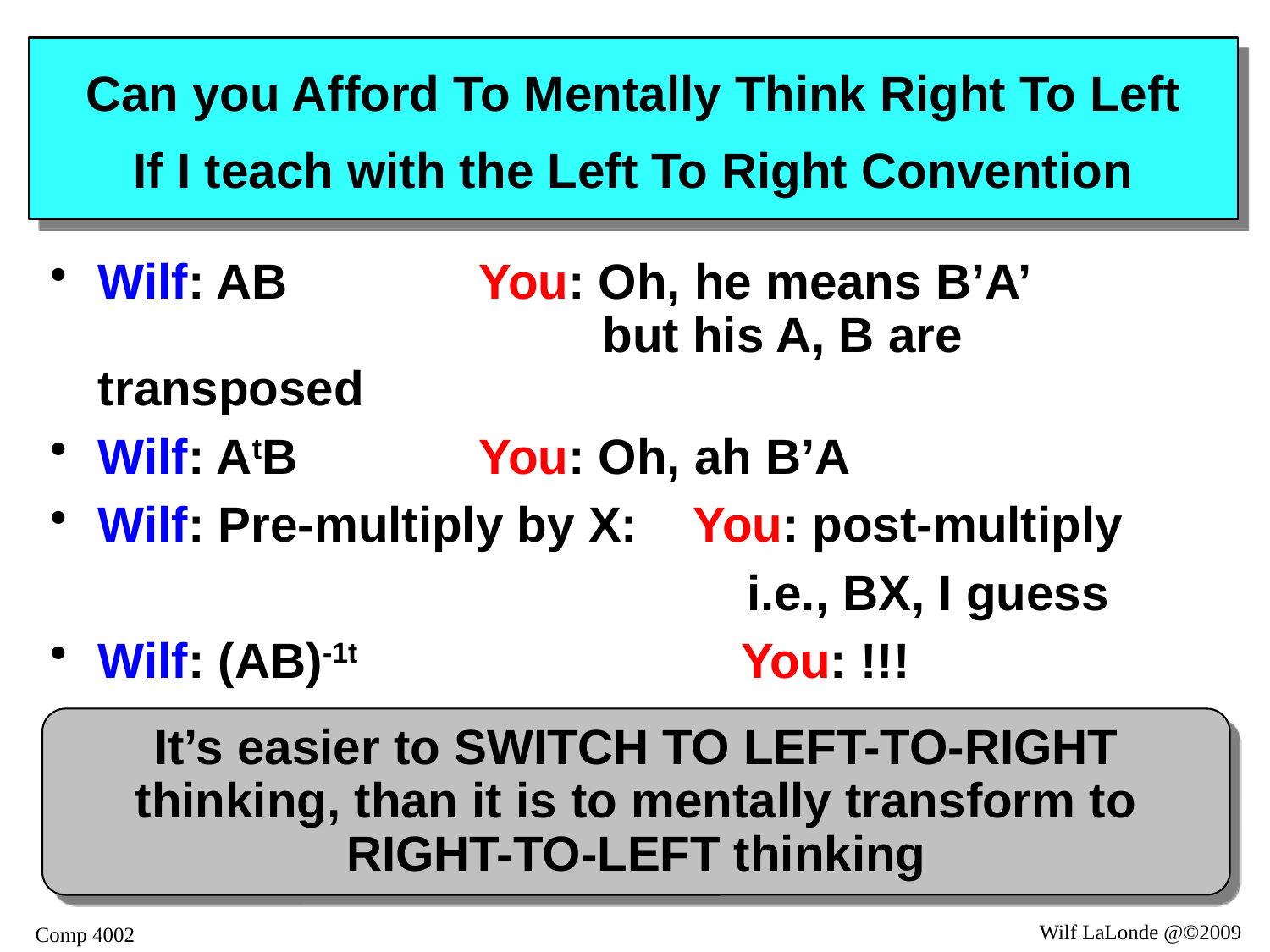

# Can you Afford To Mentally Think Right To Left If I teach with the Left To Right Convention
Wilf: AB		You: Oh, he means B’A’
			         but his A, B are transposed
Wilf: AtB	 	You: Oh, ah B’A
Wilf: Pre-multiply by X:    You: post-multiply
   					 i.e., BX, I guess
Wilf: (AB)-1t			 You: !!!

It’s easier to SWITCH TO LEFT-TO-RIGHT thinking, than it is to mentally transform to
RIGHT-TO-LEFT thinking